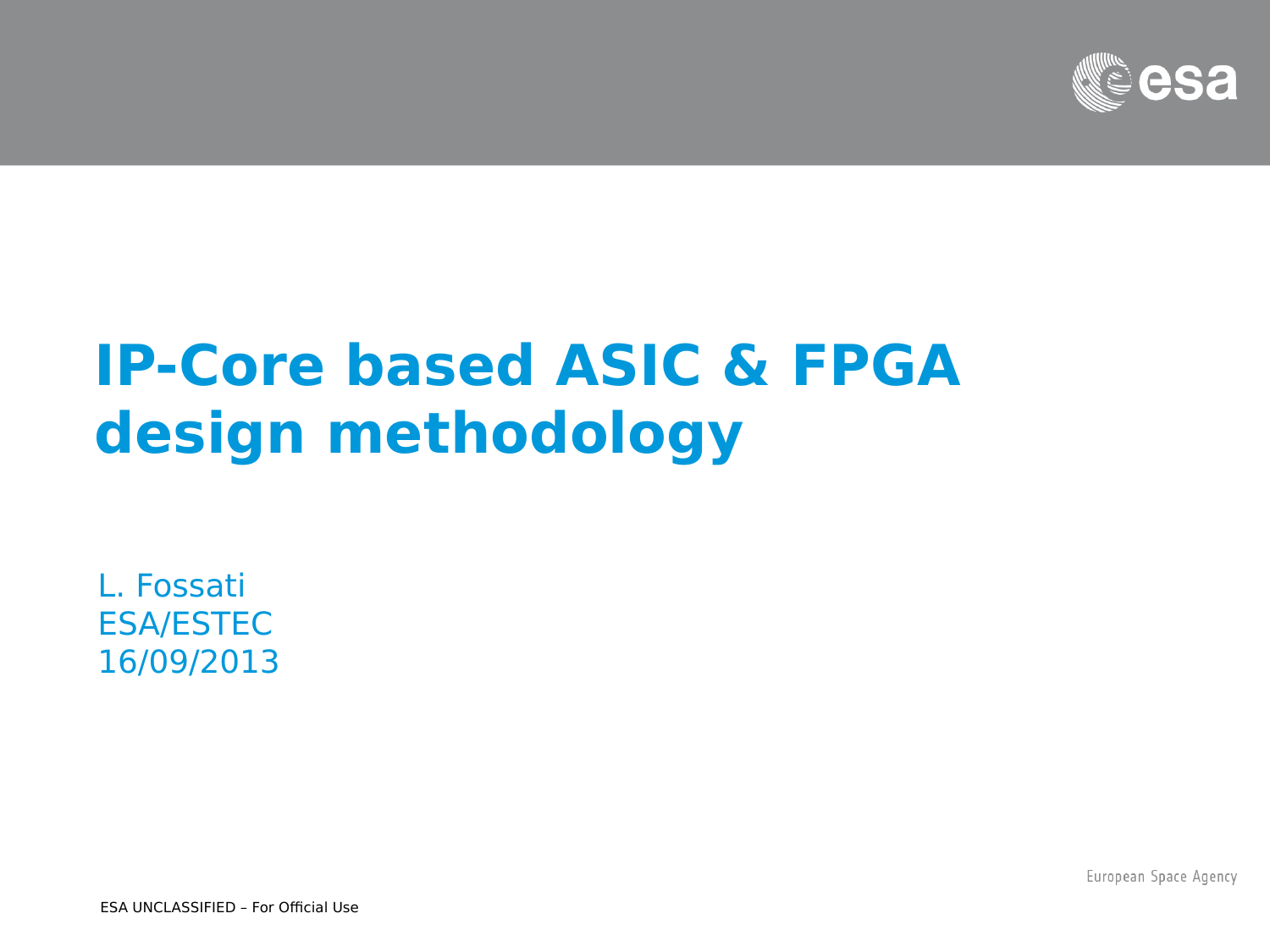

# IP-Core based ASIC & FPGA design methodology
L. Fossati
ESA/ESTEC
16/09/2013